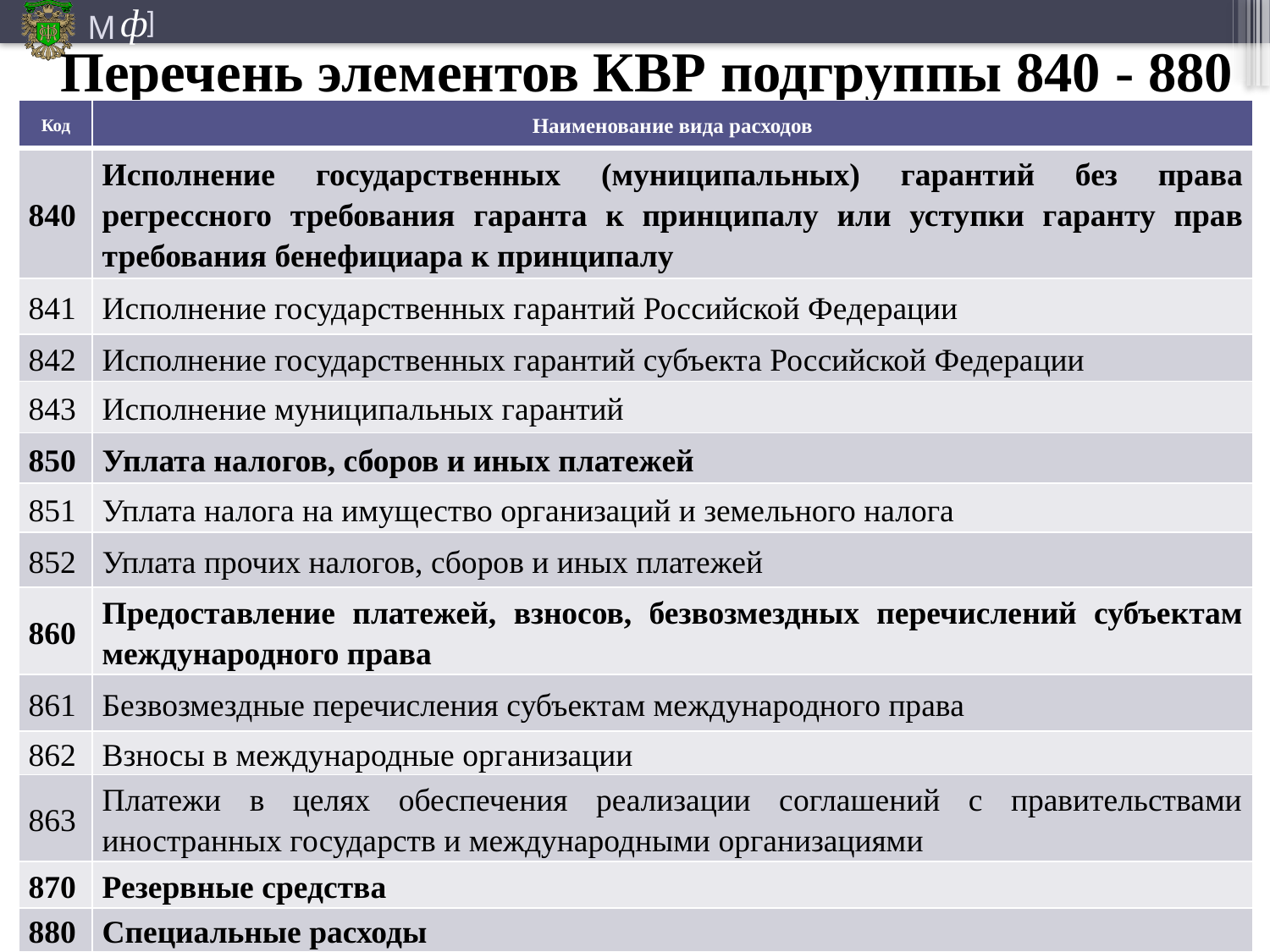

# Перечень элементов КВР подгруппы 840 - 880
| Код | Наименование вида расходов |
| --- | --- |
| 840 | Исполнение государственных (муниципальных) гарантий без права регрессного требования гаранта к принципалу или уступки гаранту прав требования бенефициара к принципалу |
| 841 | Исполнение государственных гарантий Российской Федерации |
| 842 | Исполнение государственных гарантий субъекта Российской Федерации |
| 843 | Исполнение муниципальных гарантий |
| 850 | Уплата налогов, сборов и иных платежей |
| 851 | Уплата налога на имущество организаций и земельного налога |
| 852 | Уплата прочих налогов, сборов и иных платежей |
| 860 | Предоставление платежей, взносов, безвозмездных перечислений субъектам международного права |
| 861 | Безвозмездные перечисления субъектам международного права |
| 862 | Взносы в международные организации |
| 863 | Платежи в целях обеспечения реализации соглашений с правительствами иностранных государств и международными организациями |
| 870 | Резервные средства |
| 880 | Специальные расходы |